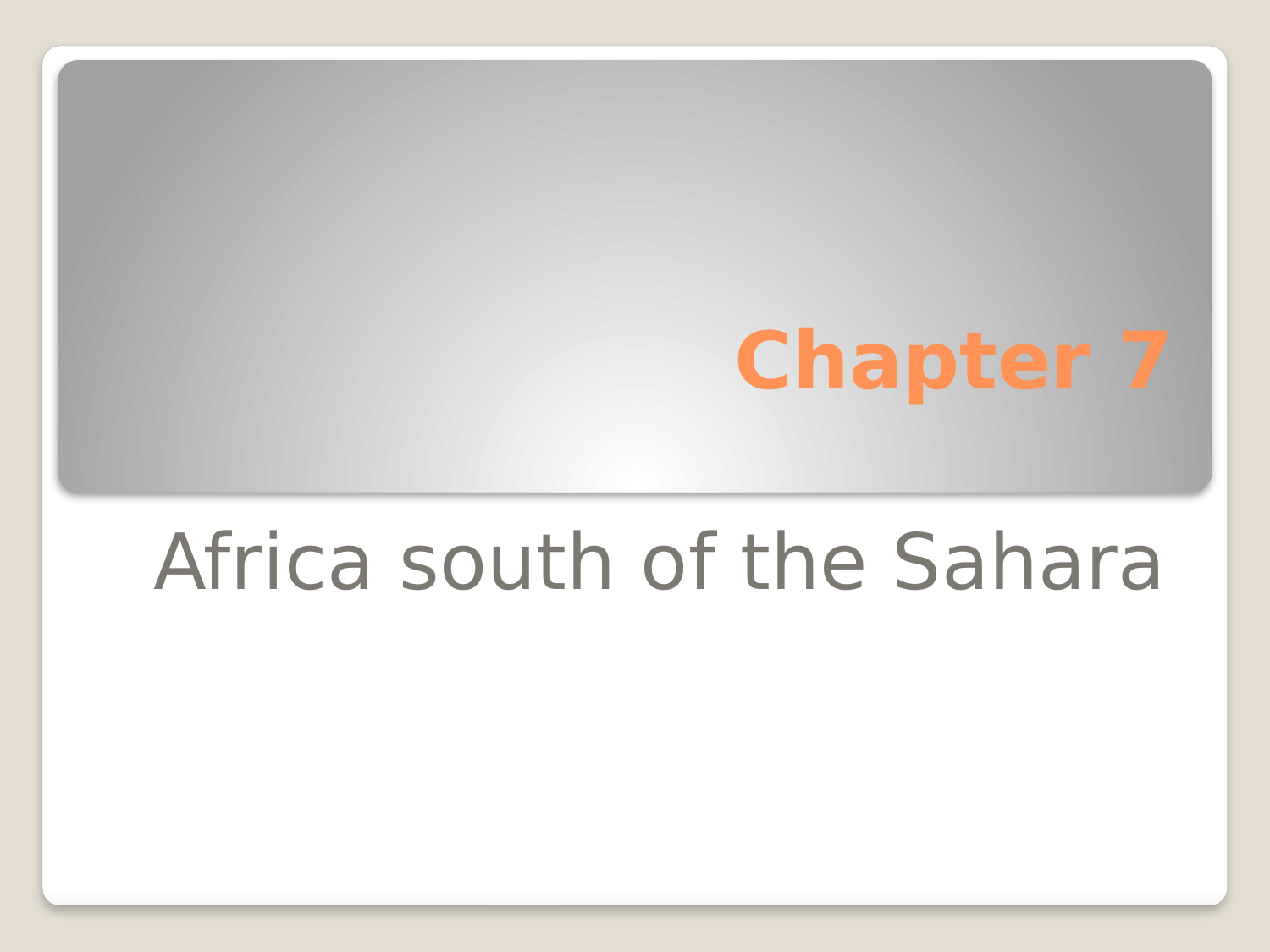

# Chapter 7
Africa south of the Sahara